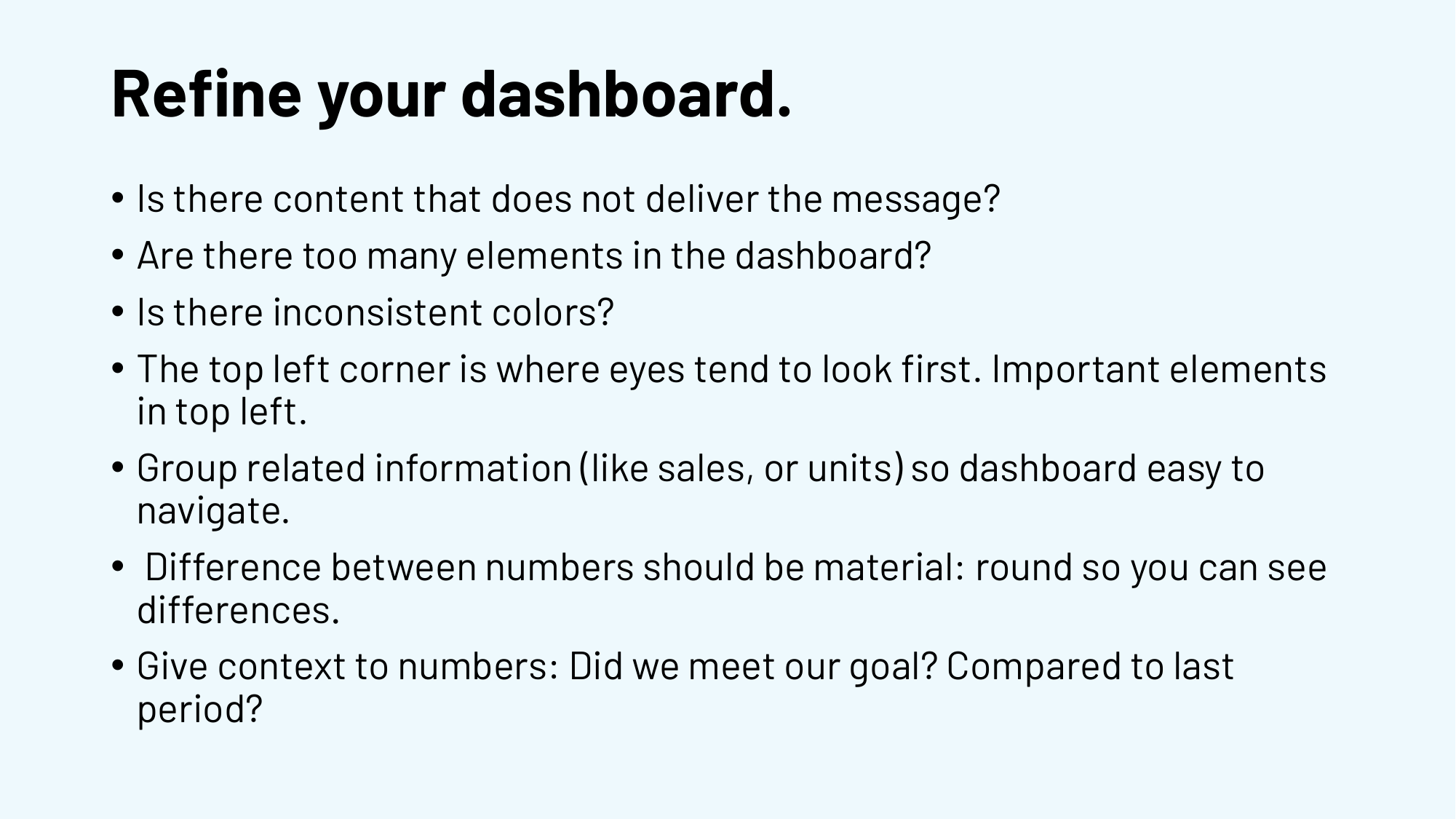

# Refine your dashboard.
Is there content that does not deliver the message?
Are there too many elements in the dashboard?
Is there inconsistent colors?
The top left corner is where eyes tend to look first. Important elements in top left.
Group related information (like sales, or units) so dashboard easy to navigate.
 Difference between numbers should be material: round so you can see differences.
Give context to numbers: Did we meet our goal? Compared to last period?